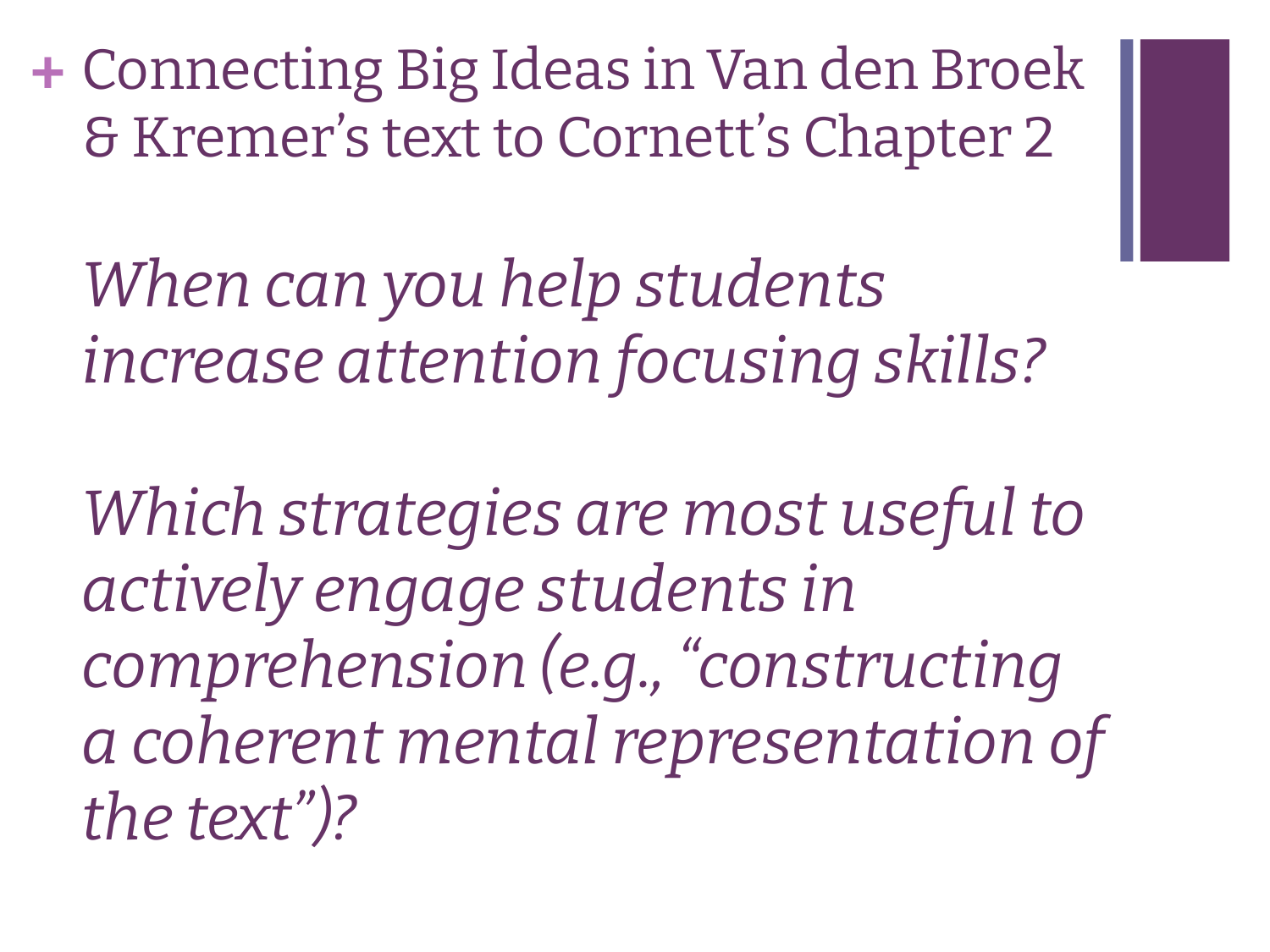

Connecting Big Ideas in Van den Broek & Kremer’s text to Cornett’s Chapter 2
# When can you help students increase attention focusing skills? Which strategies are most useful to actively engage students in comprehension (e.g., “constructing a coherent mental representation of the text”)?